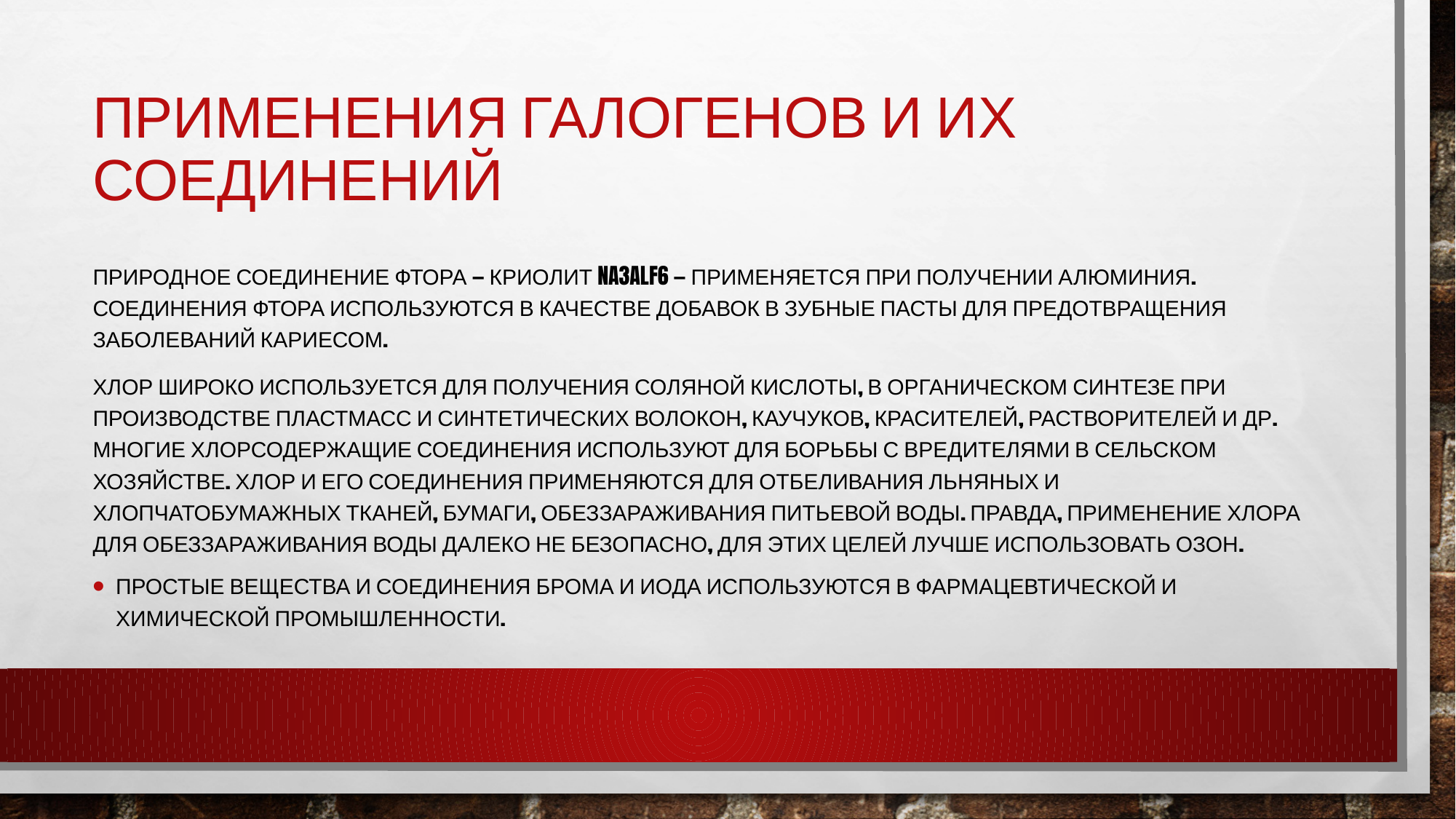

# Применения галогенов и их соединений
Природное соединение фтора — криолит Na3AlF6 — применяется при получении алюминия. Соединения фтора используются в качестве добавок в зубные пасты для предотвращения заболеваний кариесом.
Хлор широко используется для получения соляной кислоты, в органическом синтезе при производстве пластмасс и синтетических волокон, каучуков, красителей, растворителей и др. Многие хлорсодержащие соединения используют для борьбы с вредителями в сельском хозяйстве. Хлор и его соединения применяются для отбеливания льняных и хлопчатобумажных тканей, бумаги, обеззараживания питьевой воды. Правда, применение хлора для обеззараживания воды далеко не безопасно, для этих целей лучше использовать озон.
Простые вещества и соединения брома и иода используются в фармацевтической и химической промышленности.